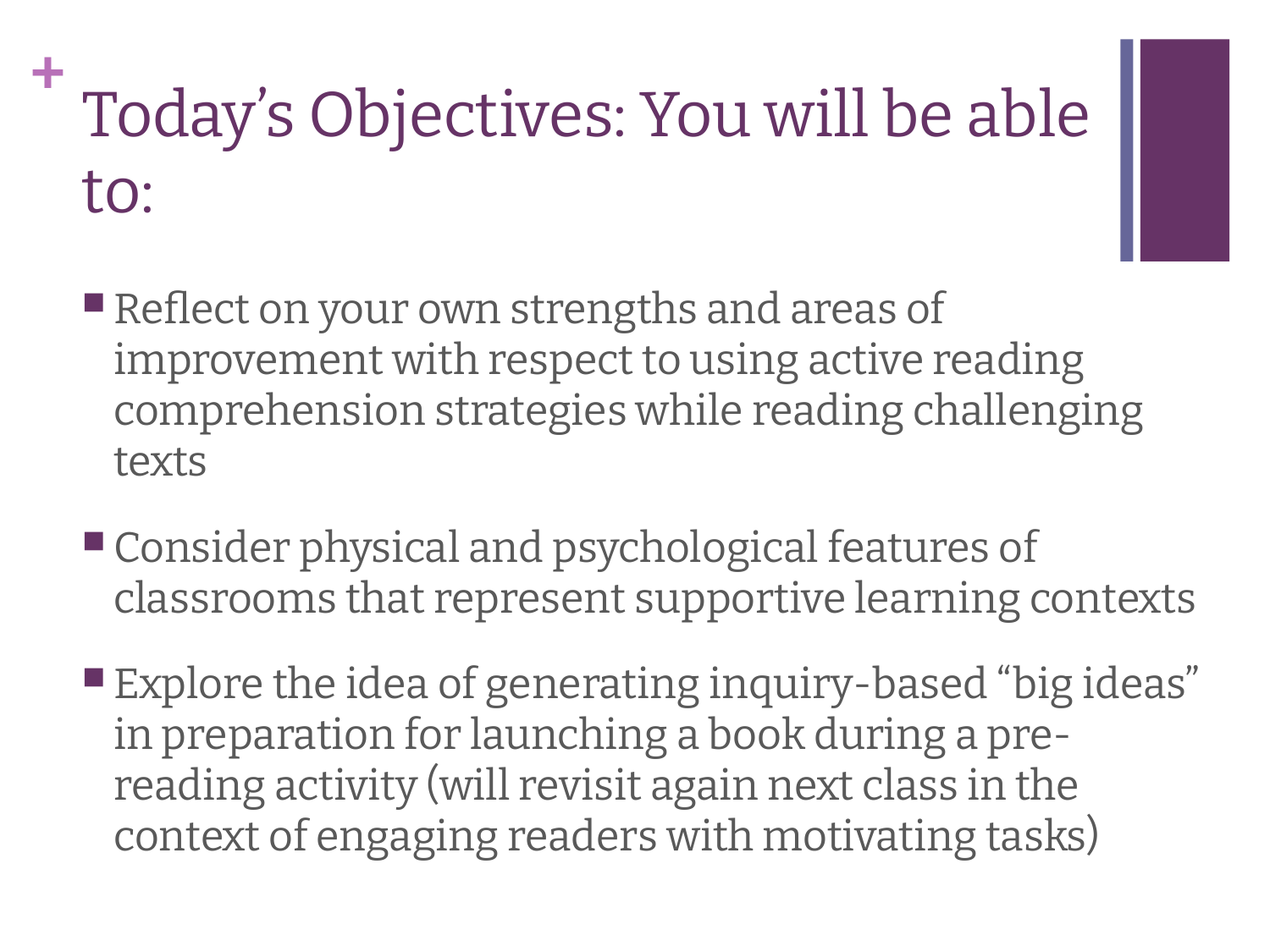

# Today’s Objectives: You will be able to:
Reflect on your own strengths and areas of improvement with respect to using active reading comprehension strategies while reading challenging texts
Consider physical and psychological features of classrooms that represent supportive learning contexts
Explore the idea of generating inquiry-based “big ideas” in preparation for launching a book during a pre-reading activity (will revisit again next class in the context of engaging readers with motivating tasks)